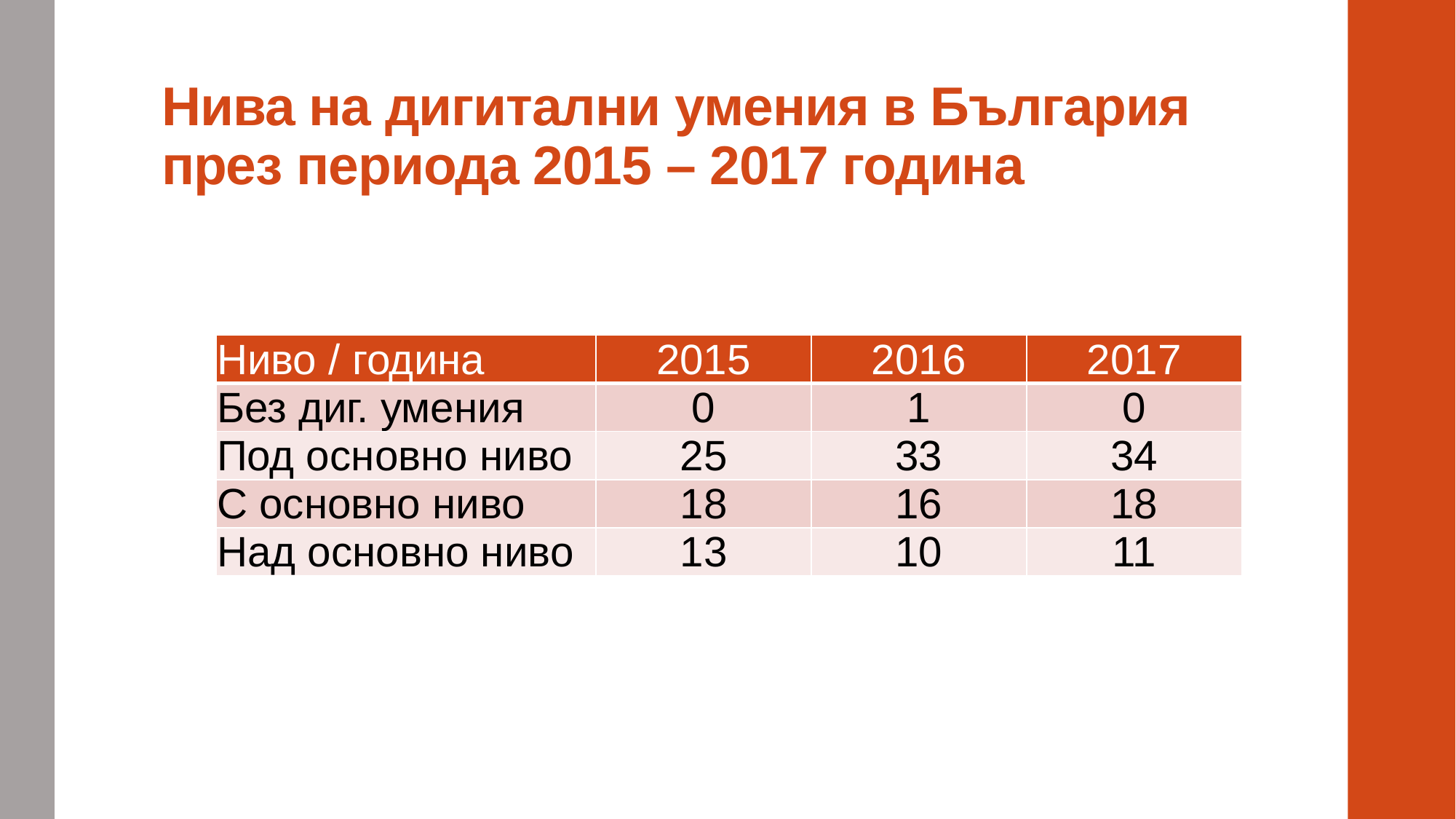

# Нива на дигитални умения в България през периода 2015 – 2017 година
| Ниво / година | 2015 | 2016 | 2017 |
| --- | --- | --- | --- |
| Без диг. умения | 0 | 1 | 0 |
| Под основно ниво | 25 | 33 | 34 |
| С основно ниво | 18 | 16 | 18 |
| Над основно ниво | 13 | 10 | 11 |